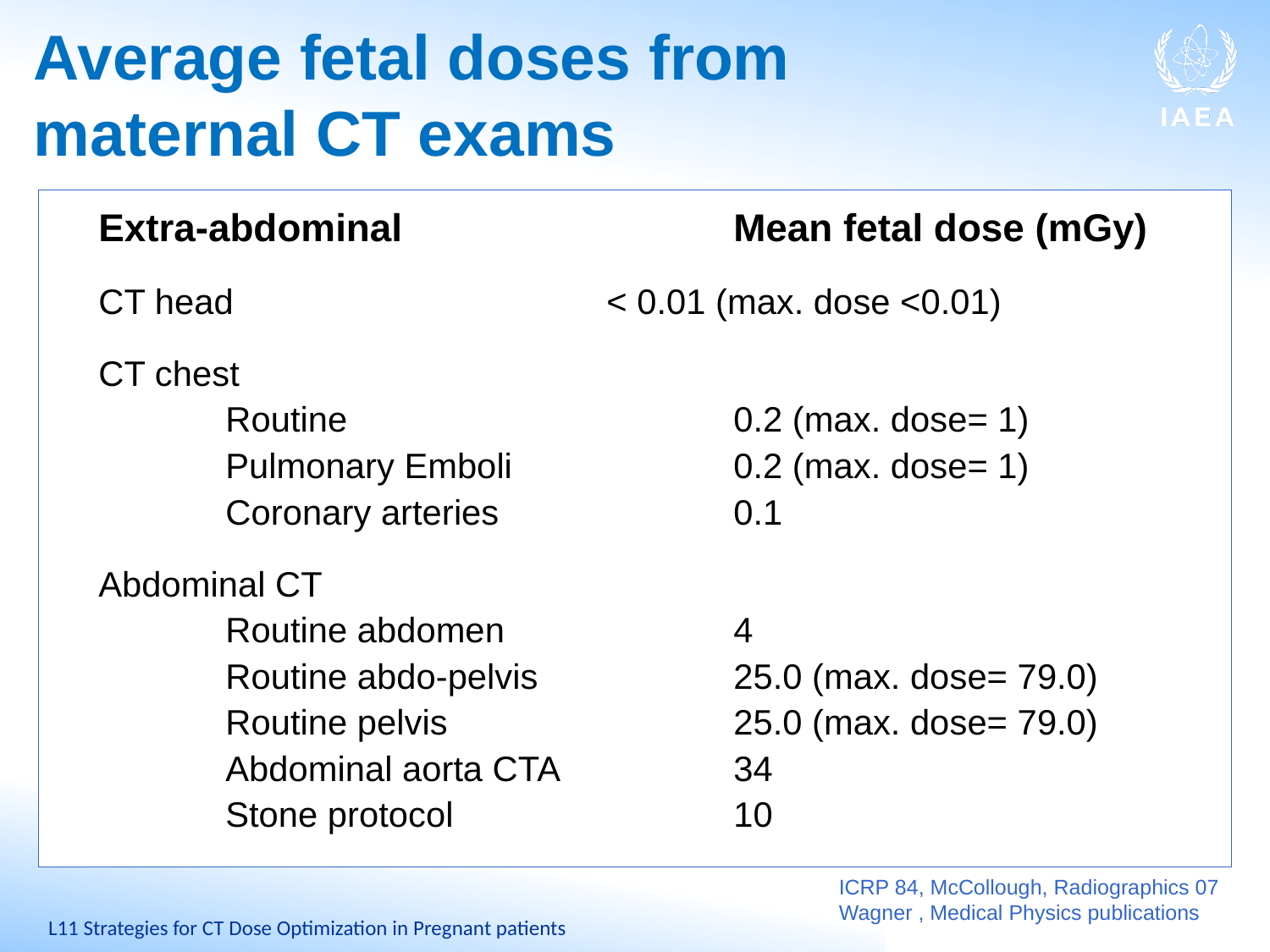

# Average fetal doses from maternal CT exams

 	Extra-abdominal  			Mean fetal dose (mGy)

	CT head                       		< 0.01 (max. dose <0.01)

	CT chest
	   	Routine                         		0.2 (max. dose= 1)
	   	Pulmonary Emboli	     	0.2 (max. dose= 1)
	   	Coronary arteries		0.1

	Abdominal CT
	   	Routine abdomen		4
	   	Routine abdo-pelvis		25.0 (max. dose= 79.0)
	  	Routine pelvis			25.0 (max. dose= 79.0)
	   	Abdominal aorta CTA	 	34
	   	Stone protocol              		10

ICRP 84, McCollough, Radiographics 07
Wagner , Medical Physics publications